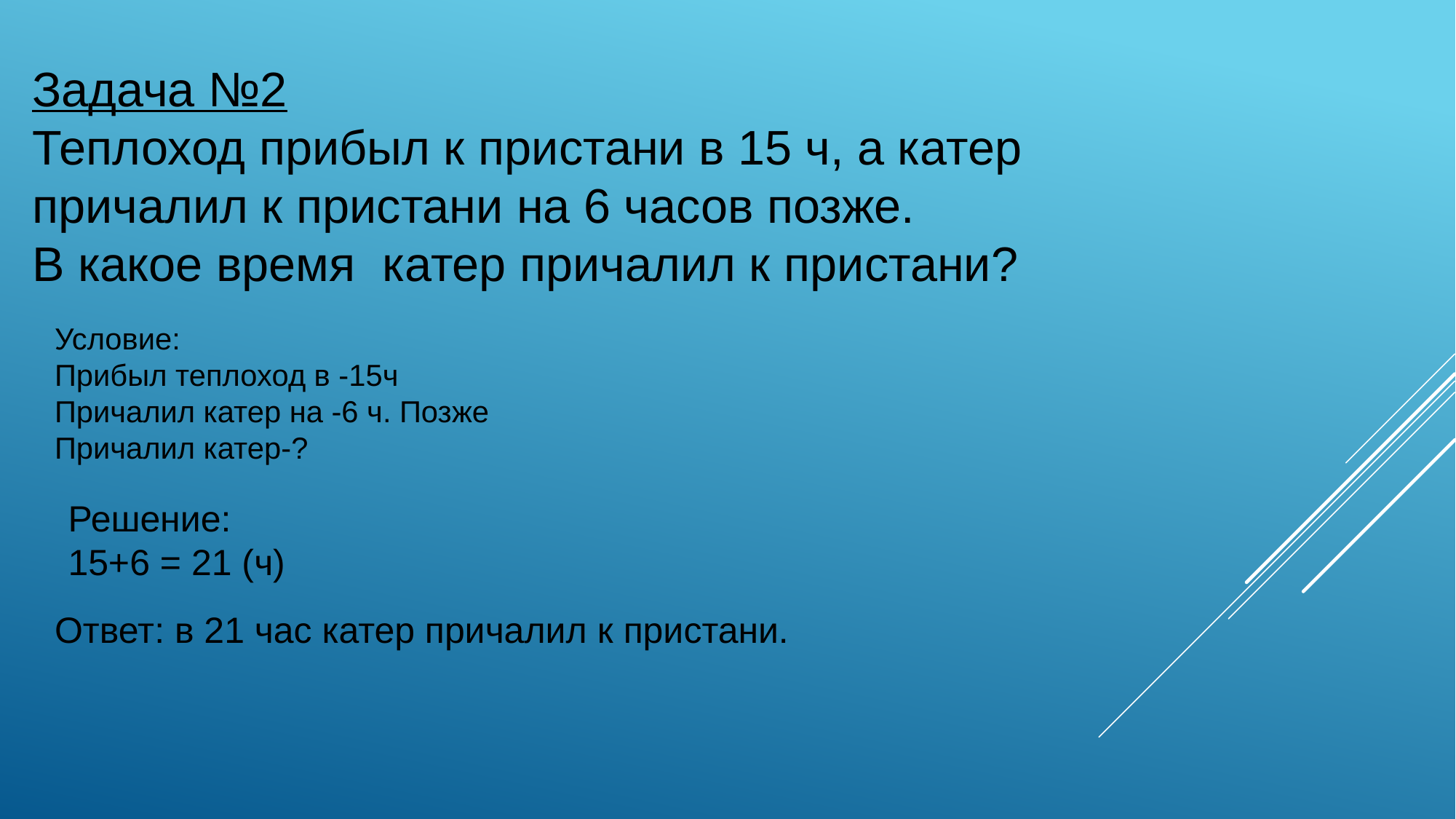

Задача №2
Теплоход прибыл к пристани в 15 ч, а катер причалил к пристани на 6 часов позже.
В какое время  катер причалил к пристани?
Условие:
Прибыл теплоход в -15ч
Причалил катер на -6 ч. Позже
Причалил катер-?
Решение:
15+6 = 21 (ч)

Ответ: в 21 час катер причалил к пристани.